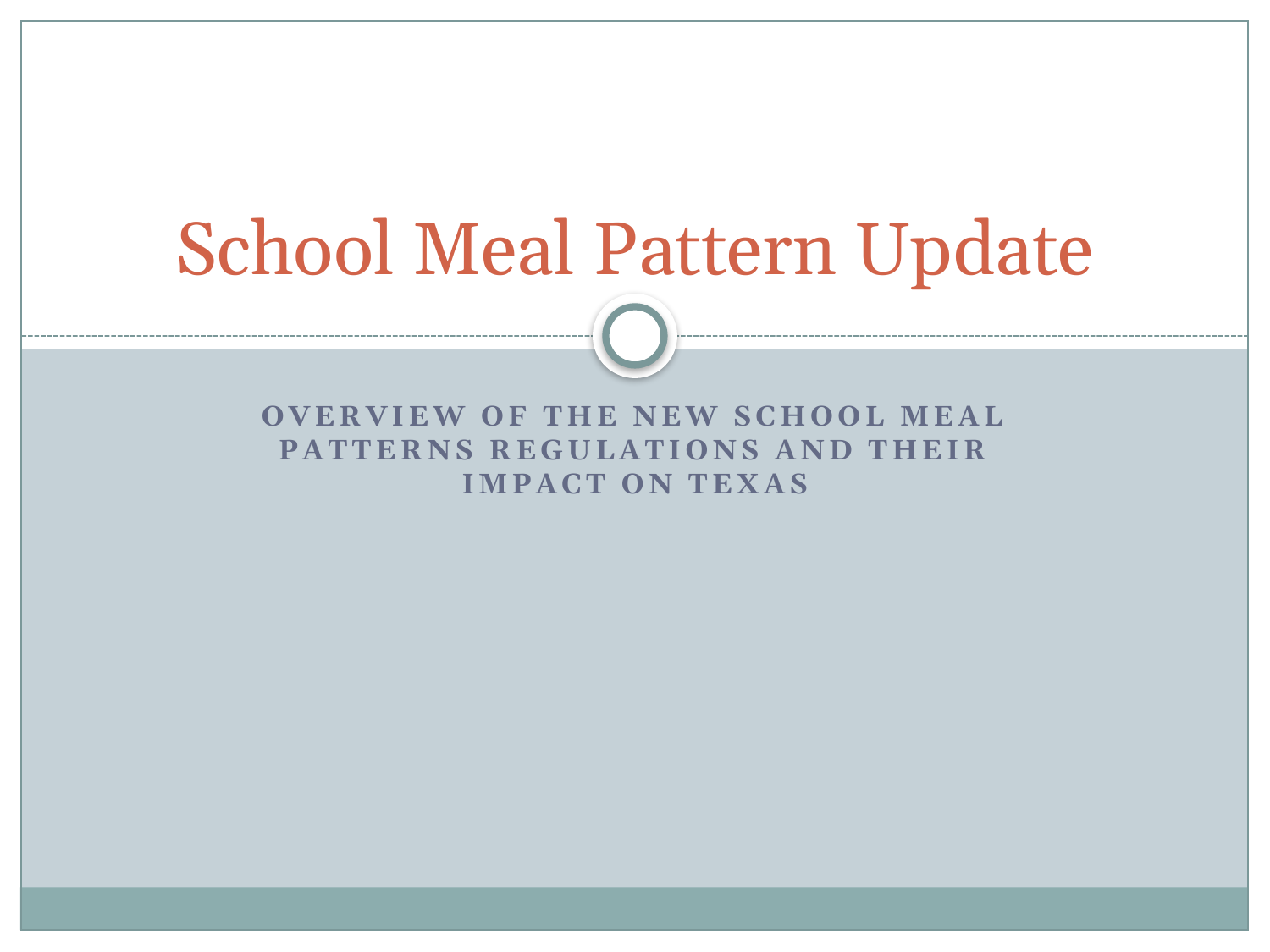

# School Meal Pattern Update
Overview of the new school meal patterns Regulations and Their impact on Texas